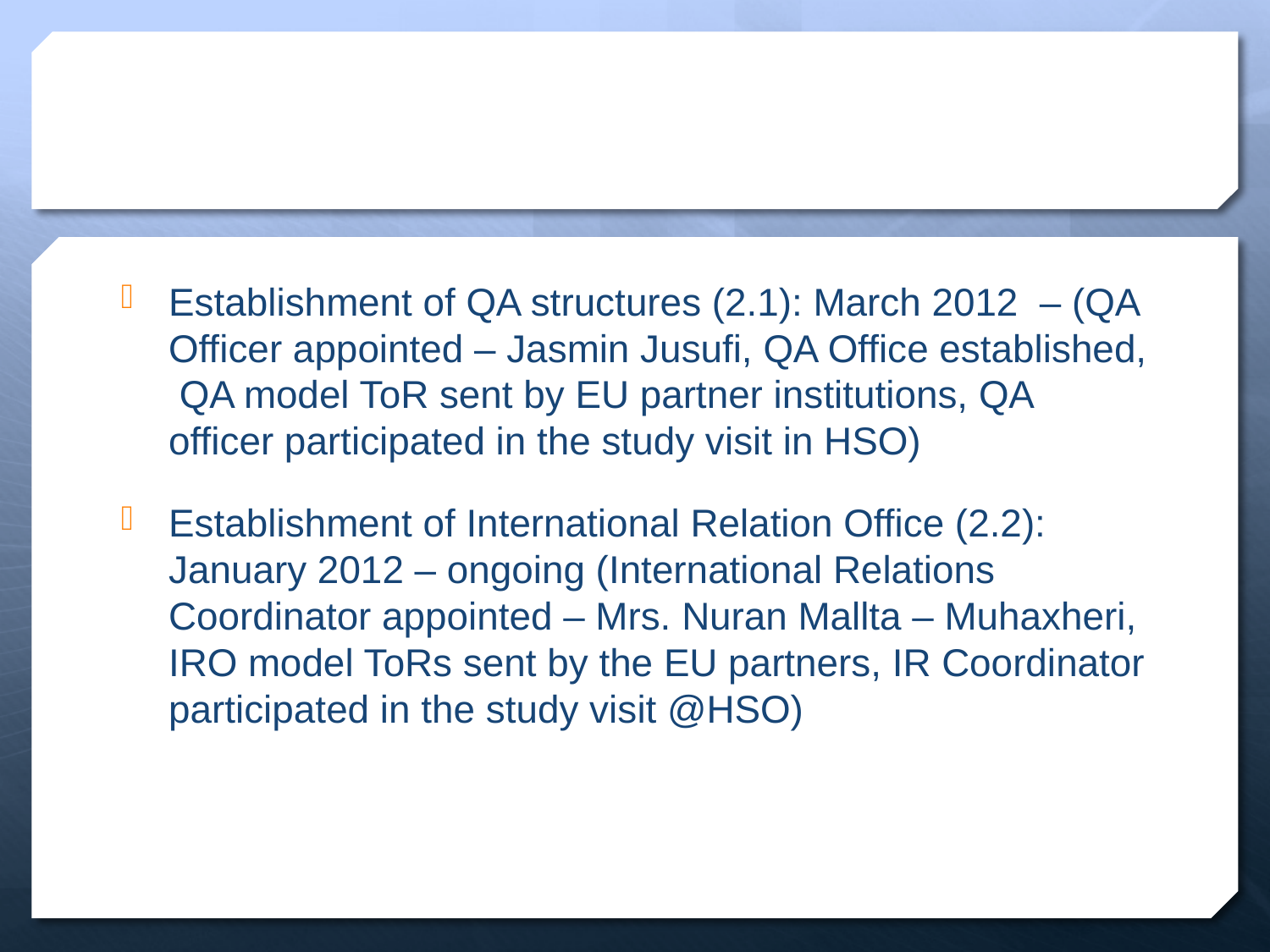

#
Establishment of QA structures (2.1): March 2012  – (QA Officer appointed – Jasmin Jusufi, QA Office established,  QA model ToR sent by EU partner institutions, QA officer participated in the study visit in HSO)
Establishment of International Relation Office (2.2): January 2012 – ongoing (International Relations Coordinator appointed – Mrs. Nuran Mallta – Muhaxheri, IRO model ToRs sent by the EU partners, IR Coordinator participated in the study visit @HSO)